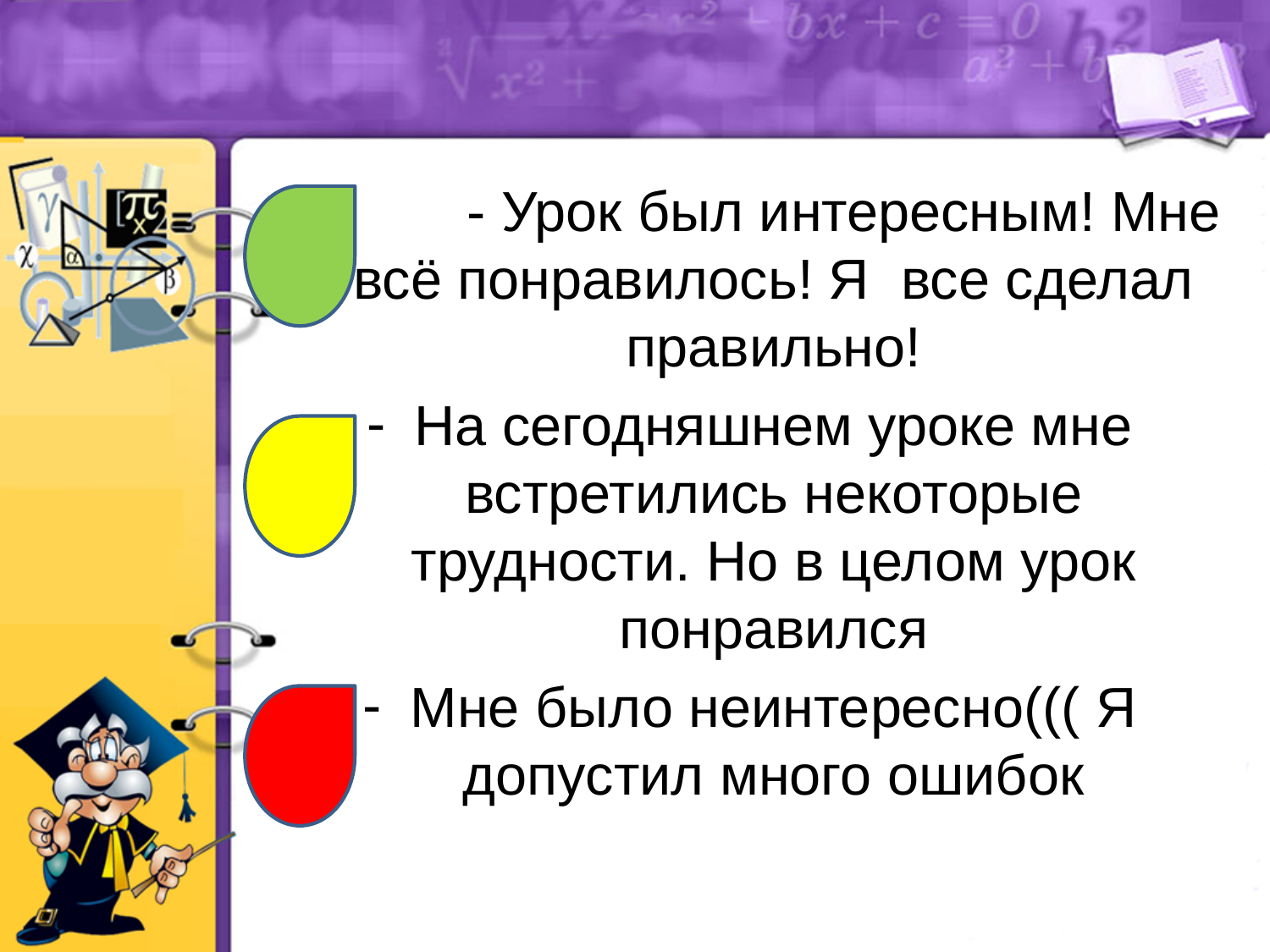

#
         - Урок был интересным! Мне всё понравилось! Я  все сделал правильно!
На сегодняшнем уроке мне встретились некоторые трудности. Но в целом урок понравился
Мне было неинтересно((( Я допустил много ошибок